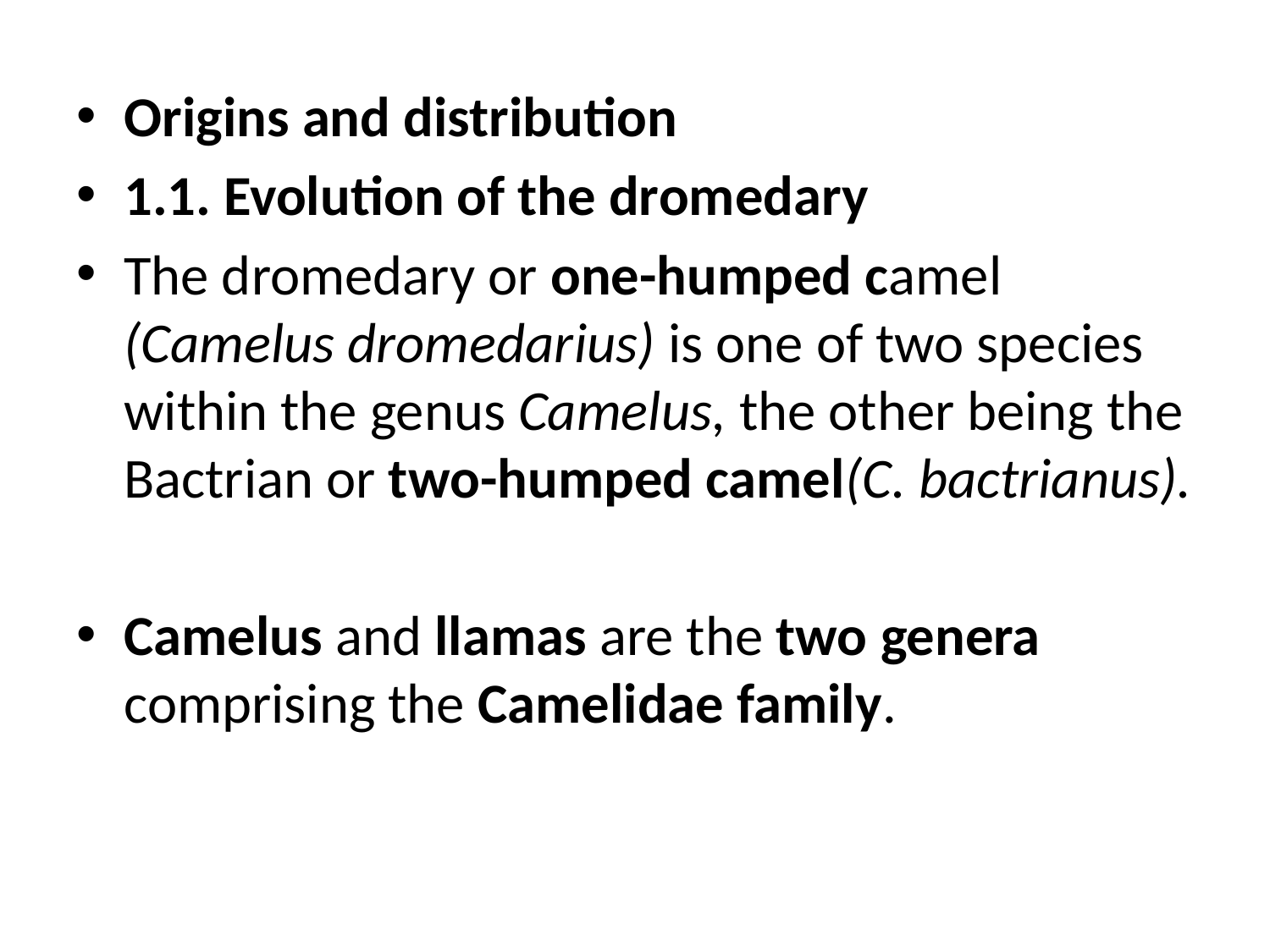

Origins and distribution
1.1. Evolution of the dromedary
The dromedary or one-humped camel (Camelus dromedarius) is one of two species within the genus Camelus, the other being the Bactrian or two-humped camel(C. bactrianus).

Camelus and llamas are the two genera comprising the Camelidae family.